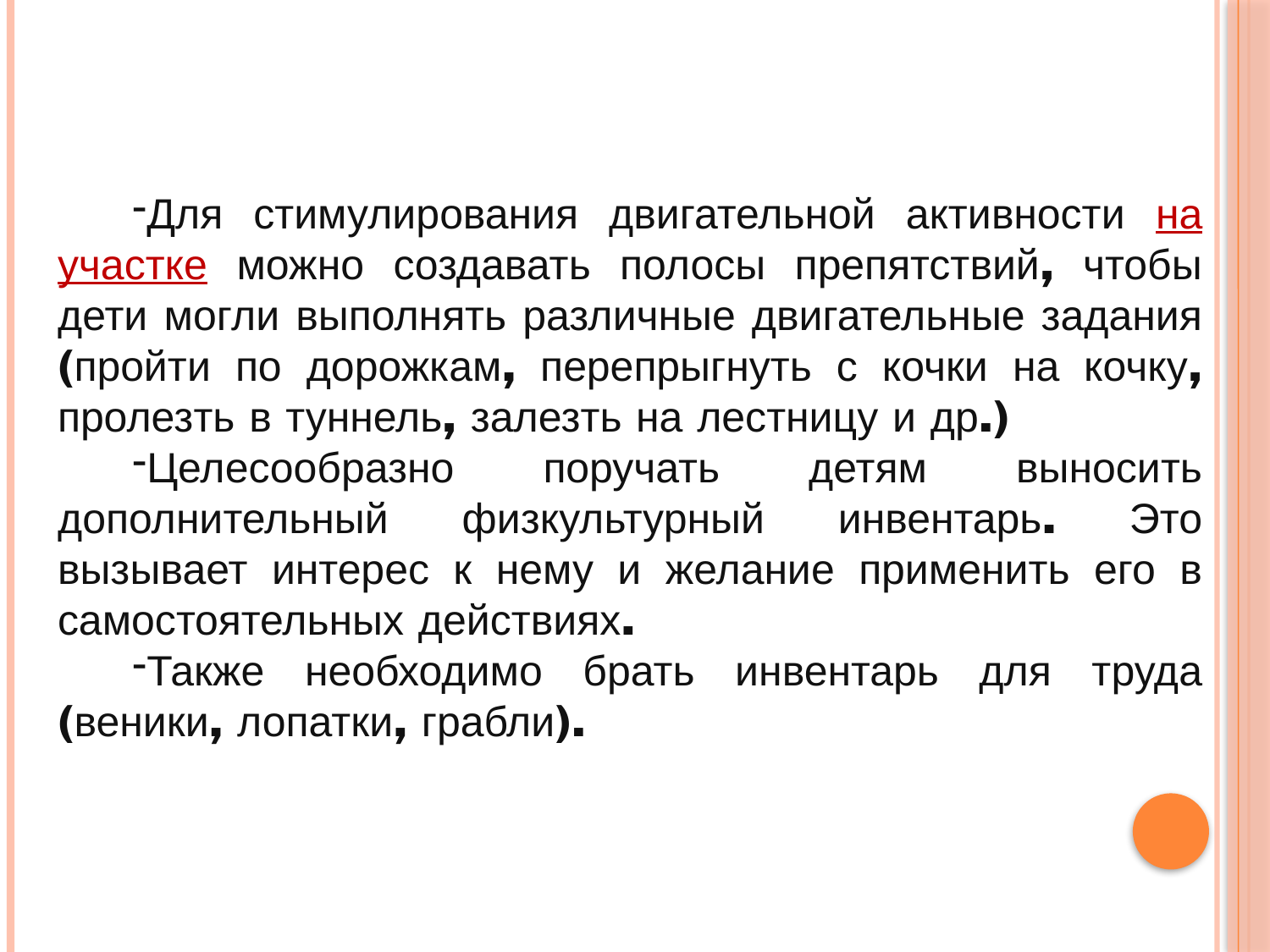

Для стимулирования двигательной активности на участке можно создавать полосы препятствий, чтобы дети могли выполнять различные двигательные задания (пройти по дорожкам, перепрыгнуть с кочки на кочку, пролезть в туннель, залезть на лестницу и др.)
Целесообразно поручать детям выносить дополнительный физкультурный инвентарь. Это вызывает интерес к нему и желание применить его в самостоятельных действиях.
Также необходимо брать инвентарь для труда (веники, лопатки, грабли).